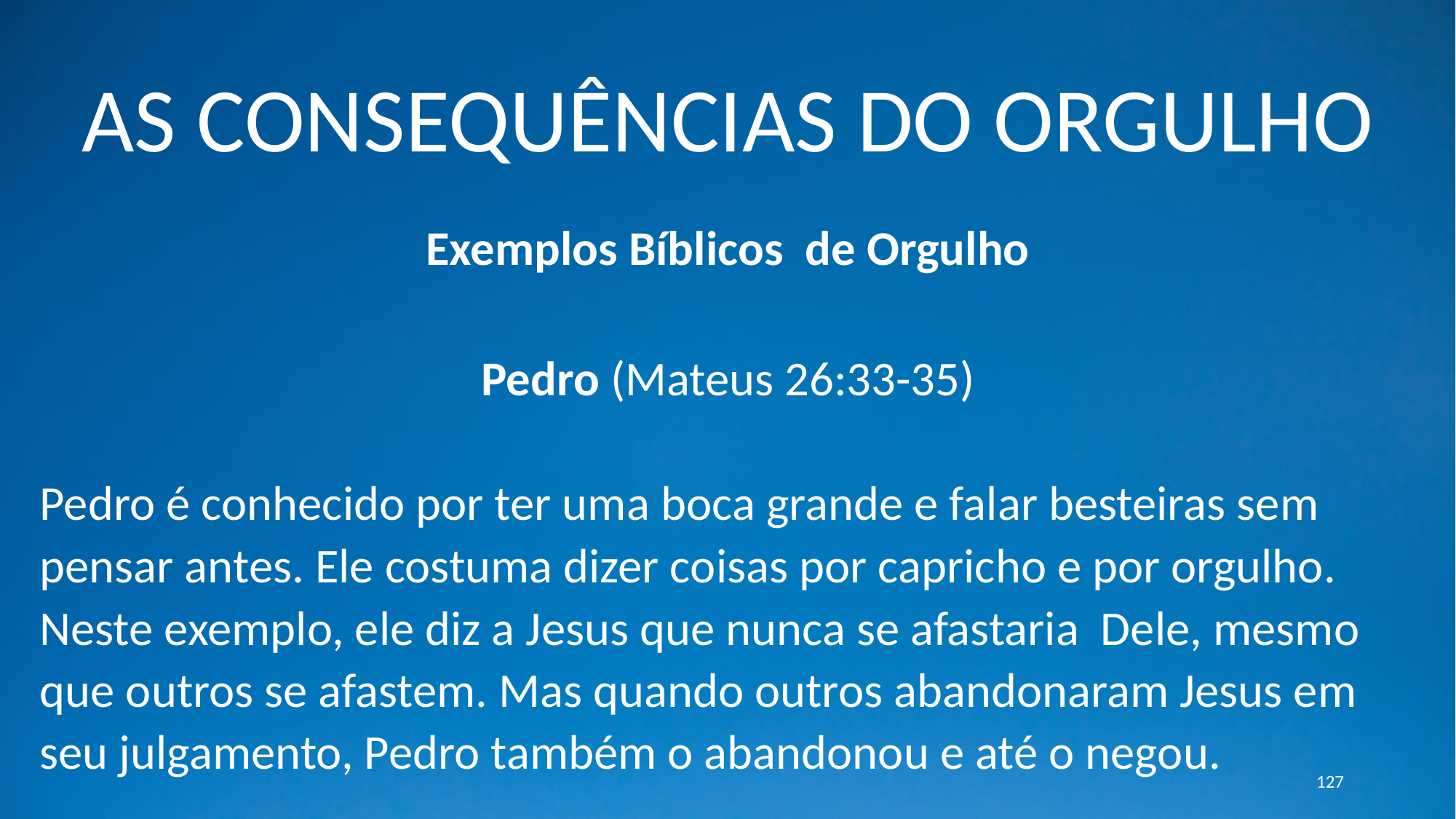

# AS CONSEQUÊNCIAS DO ORGULHO
Exemplos Bíblicos  de Orgulho

Pedro (Mateus 26:33-35)

Pedro é conhecido por ter uma boca grande e falar besteiras sem pensar antes. Ele costuma dizer coisas por capricho e por orgulho. Neste exemplo, ele diz a Jesus que nunca se afastaria  Dele, mesmo que outros se afastem. Mas quando outros abandonaram Jesus em seu julgamento, Pedro também o abandonou e até o negou.
127